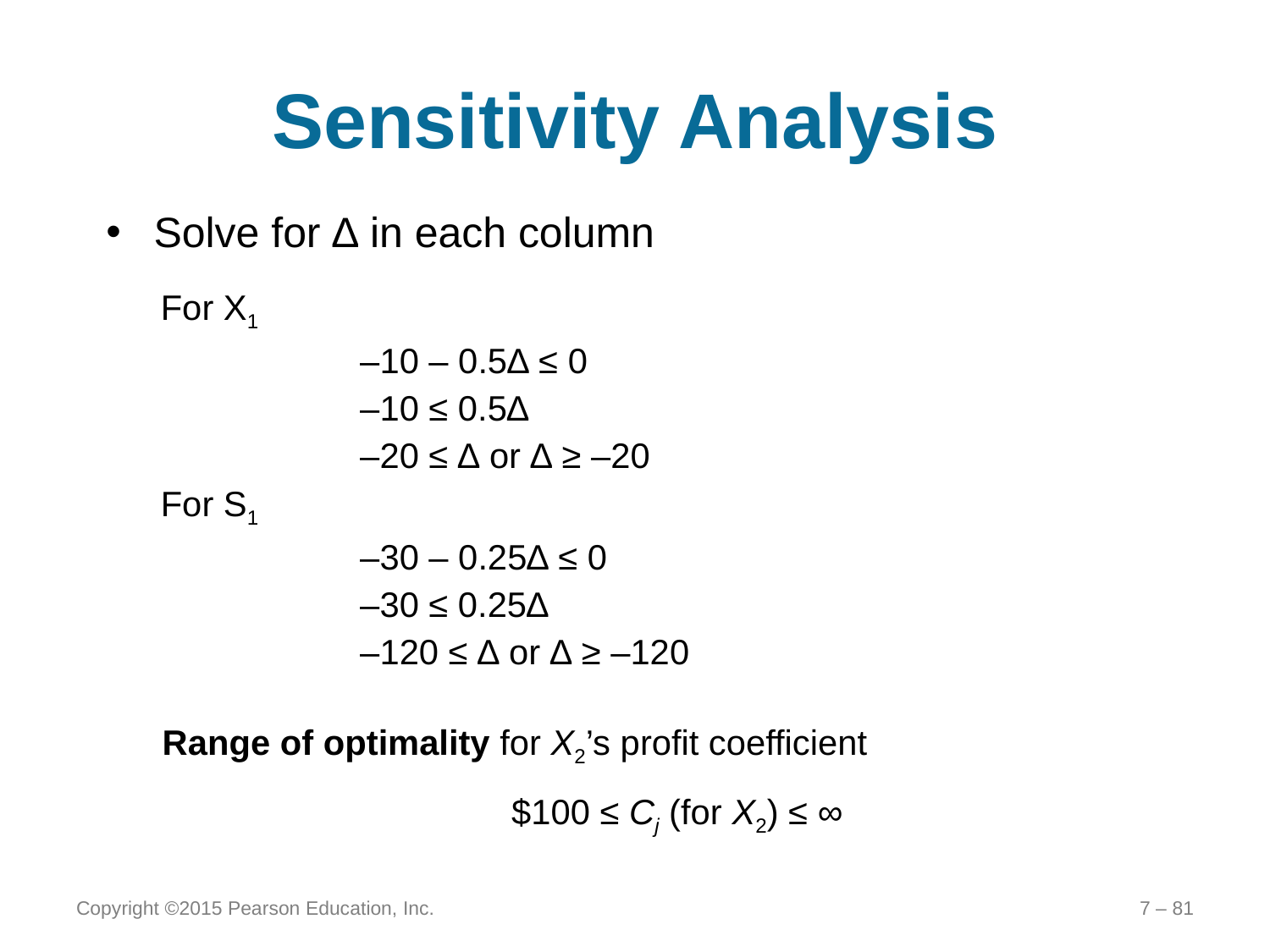

# Sensitivity Analysis
Solve for ∆ in each column
For X1
	–10 – 0.5∆ ≤ 0
	–10 ≤ 0.5∆
	–20 ≤ ∆ or ∆ ≥ –20
For S1
	–30 – 0.25∆ ≤ 0
	–30 ≤ 0.25∆
	–120 ≤ ∆ or ∆ ≥ –120
Range of optimality for X2’s profit coefficient
	$100 ≤ Cj (for X2) ≤ ∞
Copyright ©2015 Pearson Education, Inc.
7 – 81